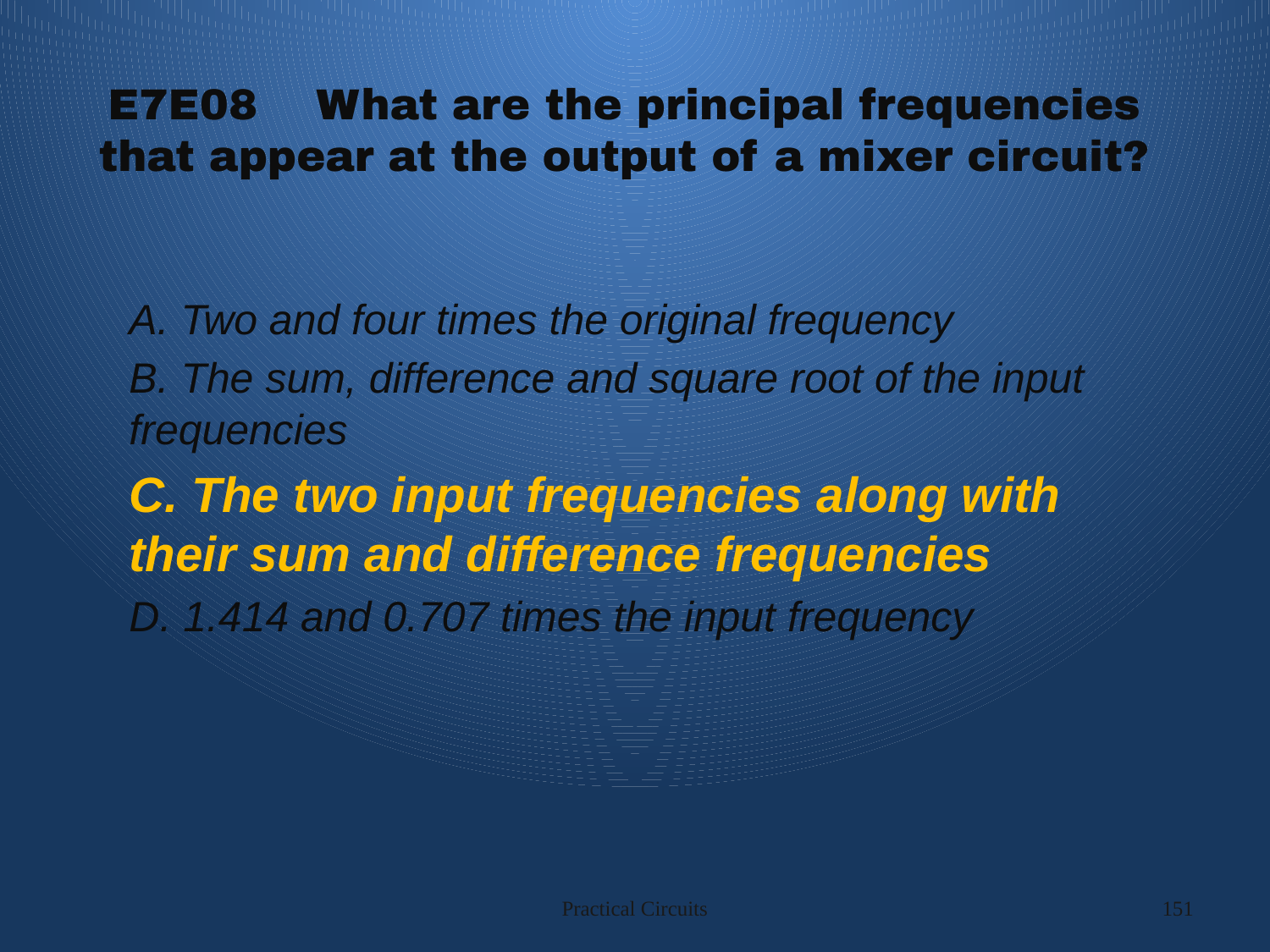

# E7E08    What are the principal frequencies that appear at the output of a mixer circuit?
A. Two and four times the original frequency
B. The sum, difference and square root of the input frequencies
C. The two input frequencies along with their sum and difference frequencies
D. 1.414 and 0.707 times the input frequency
Practical Circuits
151